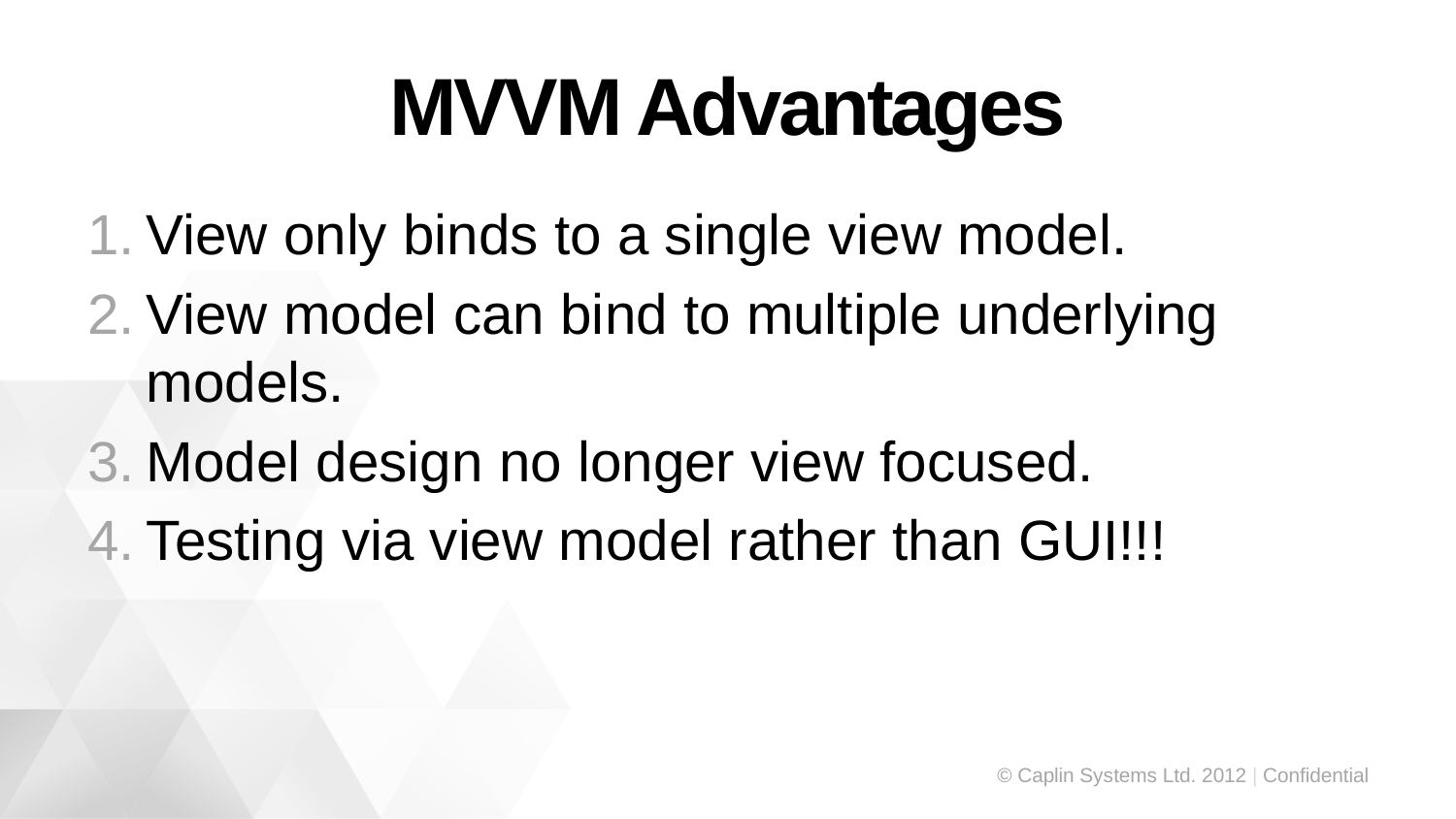

# MVVM Advantages
View only binds to a single view model.
View model can bind to multiple underlying models.
Model design no longer view focused.
Testing via view model rather than GUI!!!